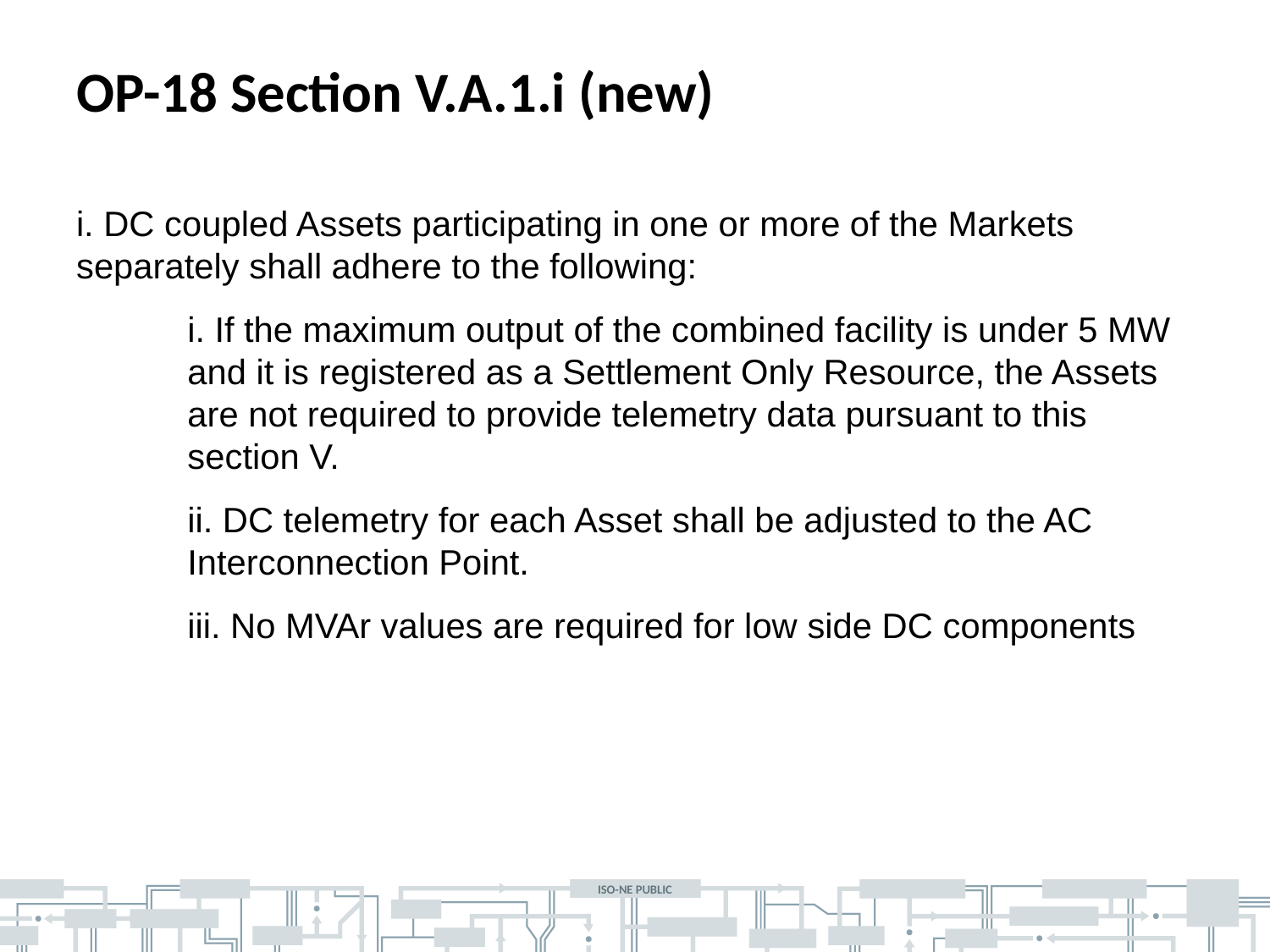

# OP-18 Section V.A.1.i (new)
i. DC coupled Assets participating in one or more of the Markets separately shall adhere to the following:
	i. If the maximum output of the combined facility is under 5 MW and it is registered as a Settlement Only Resource, the Assets are not required to provide telemetry data pursuant to this section V.
	ii. DC telemetry for each Asset shall be adjusted to the AC Interconnection Point.
	iii. No MVAr values are required for low side DC components